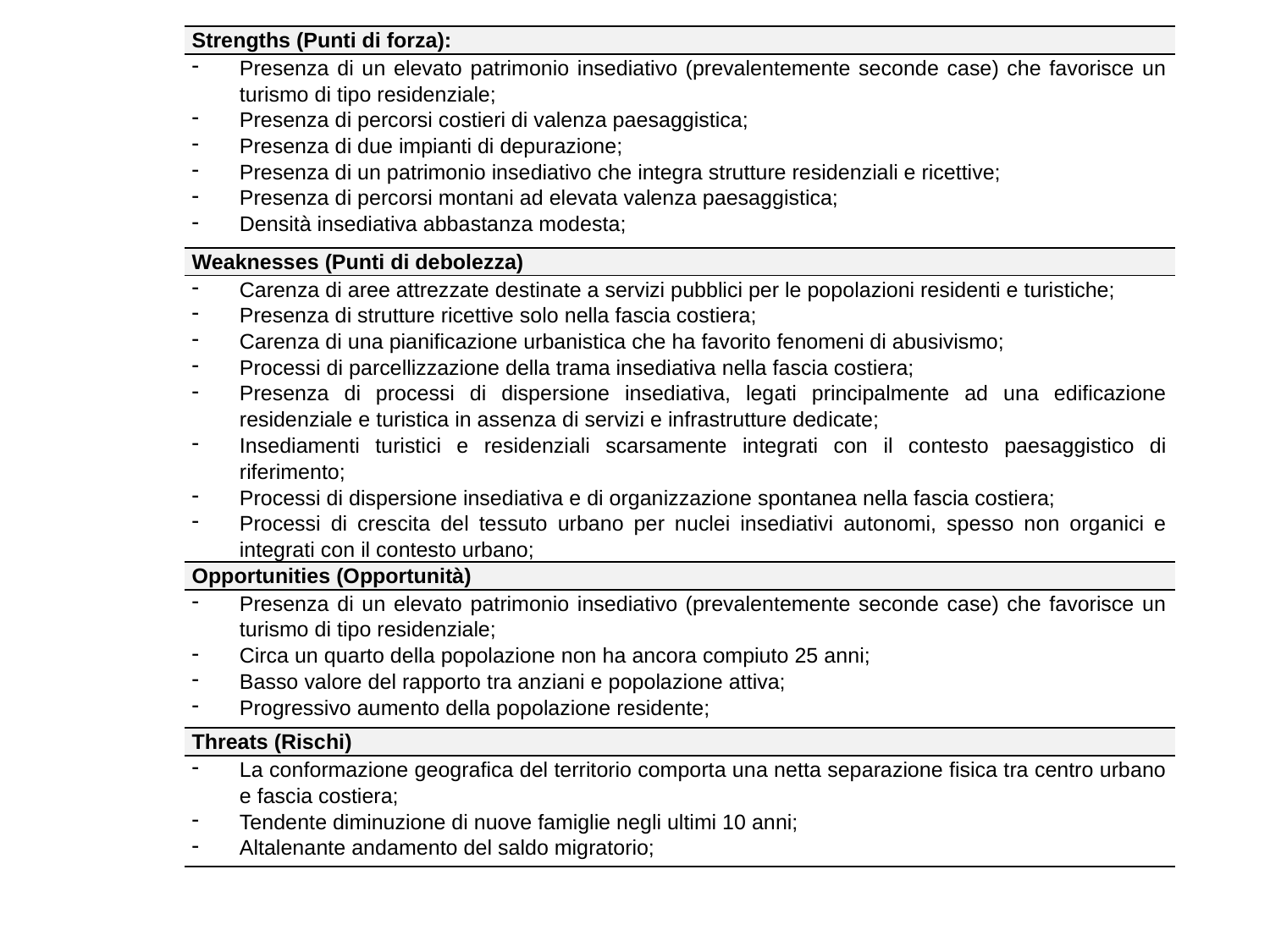

| Strengths (Punti di forza): |
| --- |
| Presenza di un elevato patrimonio insediativo (prevalentemente seconde case) che favorisce un turismo di tipo residenziale; Presenza di percorsi costieri di valenza paesaggistica; Presenza di due impianti di depurazione; Presenza di un patrimonio insediativo che integra strutture residenziali e ricettive; Presenza di percorsi montani ad elevata valenza paesaggistica; Densità insediativa abbastanza modesta; |
| Weaknesses (Punti di debolezza) |
| Carenza di aree attrezzate destinate a servizi pubblici per le popolazioni residenti e turistiche; Presenza di strutture ricettive solo nella fascia costiera; Carenza di una pianificazione urbanistica che ha favorito fenomeni di abusivismo; Processi di parcellizzazione della trama insediativa nella fascia costiera; Presenza di processi di dispersione insediativa, legati principalmente ad una edificazione residenziale e turistica in assenza di servizi e infrastrutture dedicate; Insediamenti turistici e residenziali scarsamente integrati con il contesto paesaggistico di riferimento; Processi di dispersione insediativa e di organizzazione spontanea nella fascia costiera; Processi di crescita del tessuto urbano per nuclei insediativi autonomi, spesso non organici e integrati con il contesto urbano; |
| Opportunities (Opportunità) |
| Presenza di un elevato patrimonio insediativo (prevalentemente seconde case) che favorisce un turismo di tipo residenziale; Circa un quarto della popolazione non ha ancora compiuto 25 anni; Basso valore del rapporto tra anziani e popolazione attiva; Progressivo aumento della popolazione residente; |
| Threats (Rischi) |
| La conformazione geografica del territorio comporta una netta separazione fisica tra centro urbano e fascia costiera; Tendente diminuzione di nuove famiglie negli ultimi 10 anni; Altalenante andamento del saldo migratorio; |